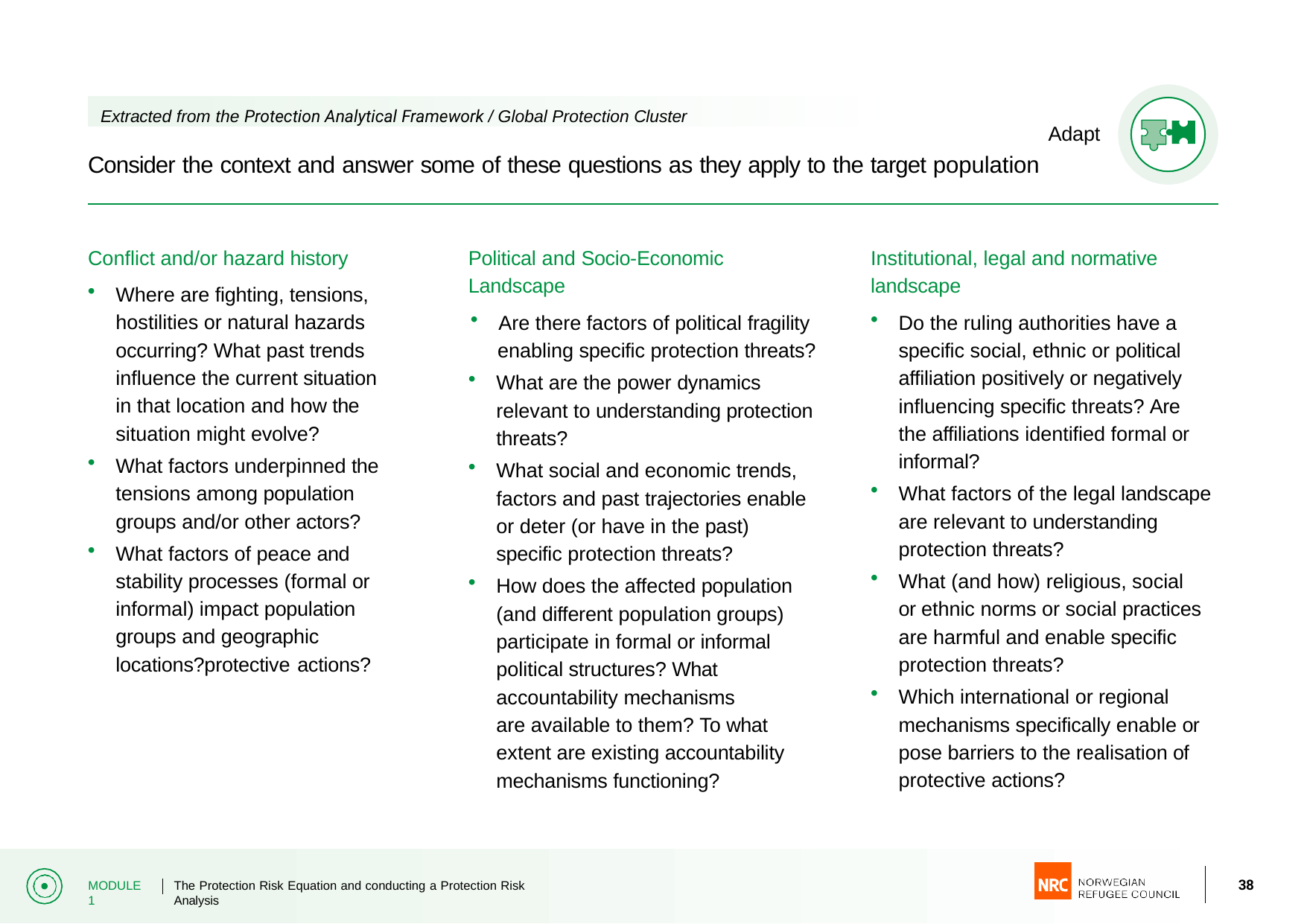

Extracted from the Protection Analytical Framework / Global Protection Cluster
Adapt
Consider the context and answer some of these questions as they apply to the target population

Political and Socio-Economic Landscape
Institutional, legal and normative landscape
Conflict and/or hazard history
Where are fighting, tensions, hostilities or natural hazards occurring? What past trends influence the current situation in that location and how the situation might evolve?
What factors underpinned the tensions among population groups and/or other actors?
What factors of peace and stability processes (formal or informal) impact population groups and geographic locations?protective actions?
Are there factors of political fragility
enabling specific protection threats?
What are the power dynamics relevant to understanding protection threats?
What social and economic trends, factors and past trajectories enable or deter (or have in the past) specific protection threats?
How does the affected population (and different population groups) participate in formal or informal political structures? What accountability mechanisms
are available to them? To what extent are existing accountability mechanisms functioning?
Do the ruling authorities have a specific social, ethnic or political affiliation positively or negatively influencing specific threats? Are the affiliations identified formal or informal?
What factors of the legal landscape are relevant to understanding protection threats?
What (and how) religious, social or ethnic norms or social practices are harmful and enable specific protection threats?
Which international or regional mechanisms specifically enable or pose barriers to the realisation of protective actions?
38
MODULE 1
The Protection Risk Equation and conducting a Protection Risk Analysis